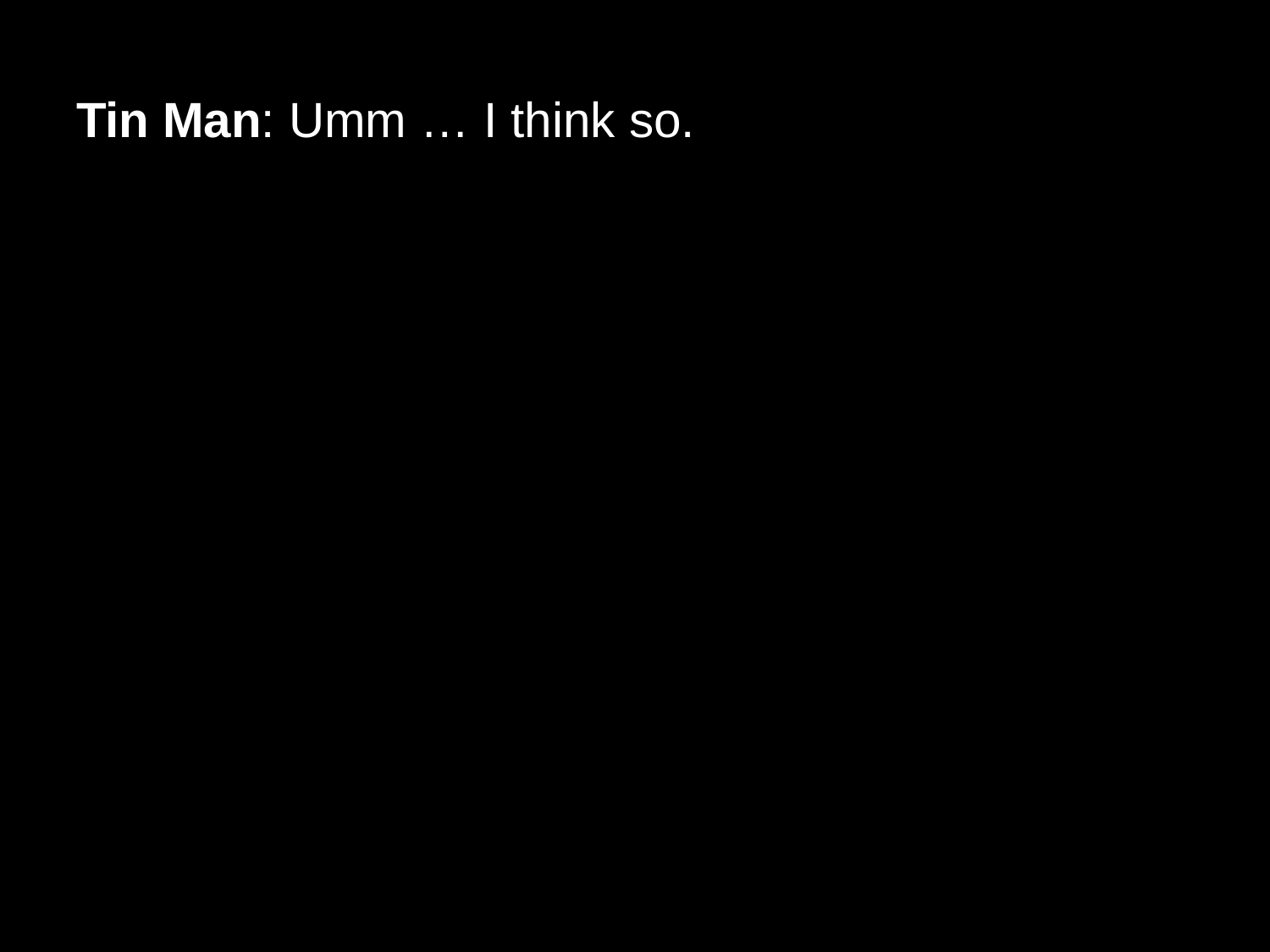

# Tin Man: Umm … I think so.